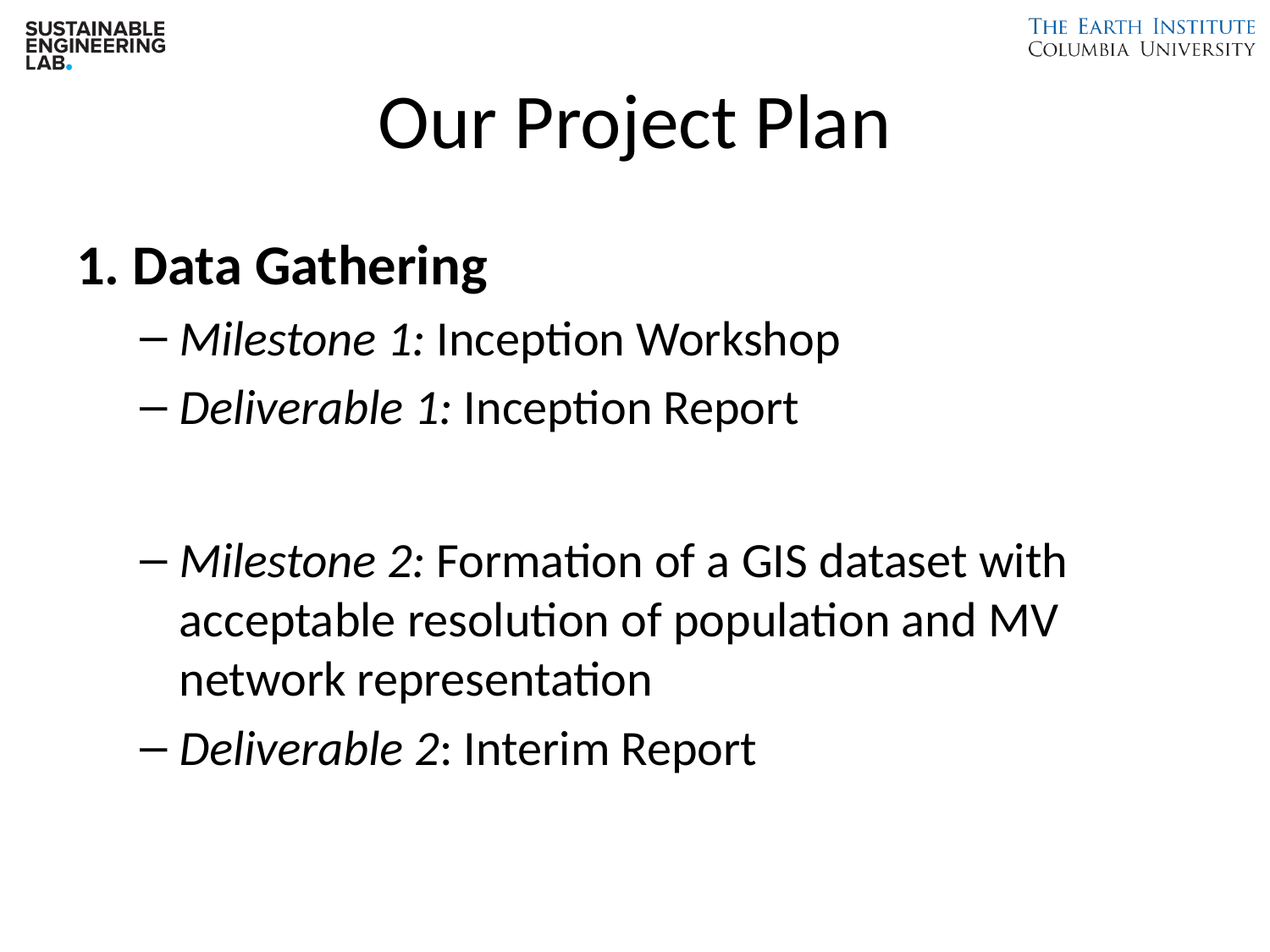

# Our Project Plan
1. Data Gathering
Milestone 1: Inception Workshop
Deliverable 1: Inception Report

Milestone 2: Formation of a GIS dataset with acceptable resolution of population and MV network representation
Deliverable 2: Interim Report